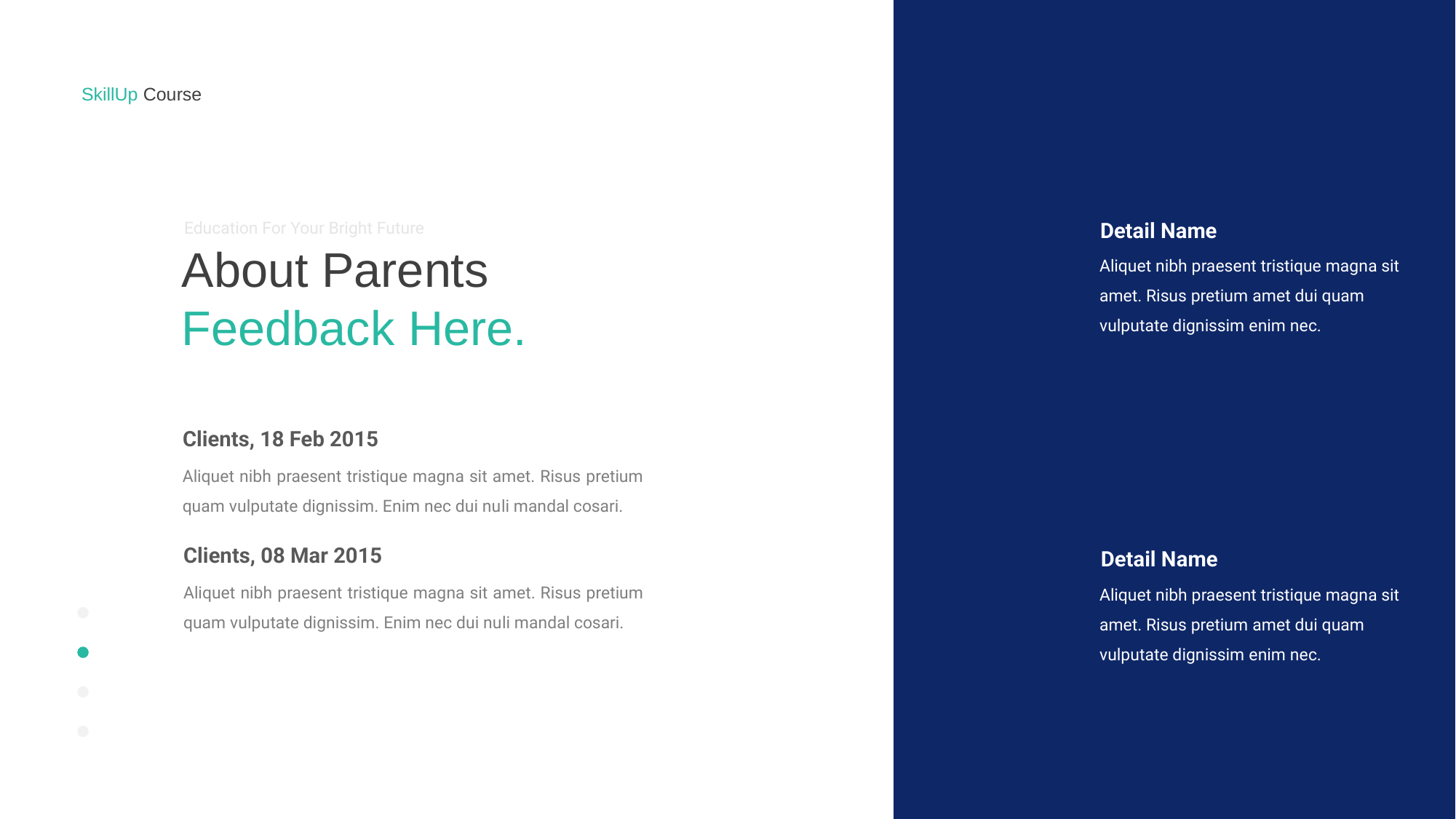

SkillUp Course

Detail Name
Education For Your Bright Future
About Parents Feedback Here.
Aliquet nibh praesent tristique magna sit amet. Risus pretium amet dui quam vulputate dignissim enim nec.
Clients, 18 Feb 2015
Aliquet nibh praesent tristique magna sit amet. Risus pretium quam vulputate dignissim. Enim nec dui nuli mandal cosari.

Clients, 08 Mar 2015
Detail Name
Aliquet nibh praesent tristique magna sit amet. Risus pretium quam vulputate dignissim. Enim nec dui nuli mandal cosari.
Aliquet nibh praesent tristique magna sit amet. Risus pretium amet dui quam vulputate dignissim enim nec.